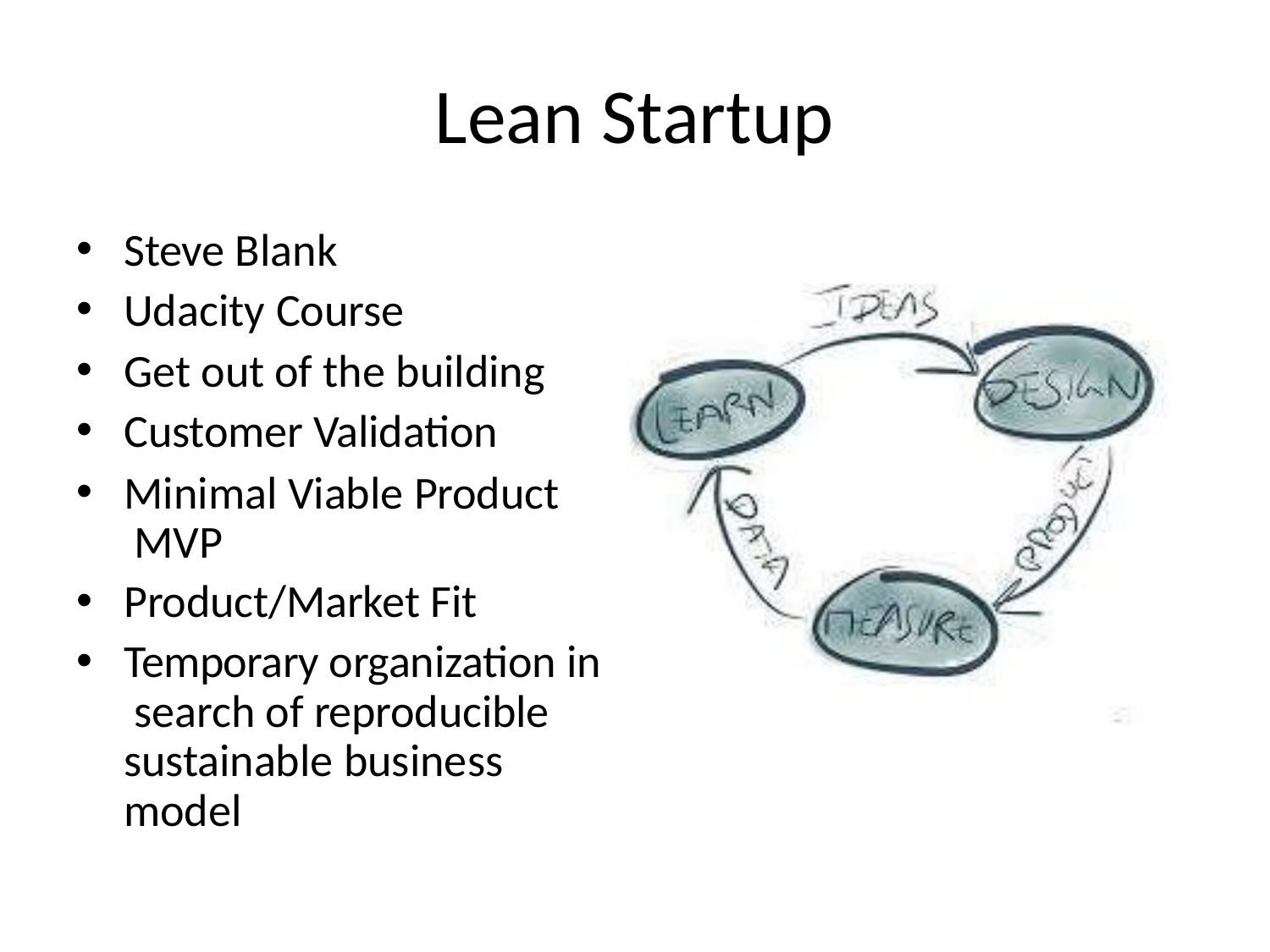

# Lean Startup
Steve Blank
Udacity Course
Get out of the building
Customer Validation
Minimal Viable Product  MVP
Product/Market Fit
Temporary organization in  search of reproducible  sustainable business  model